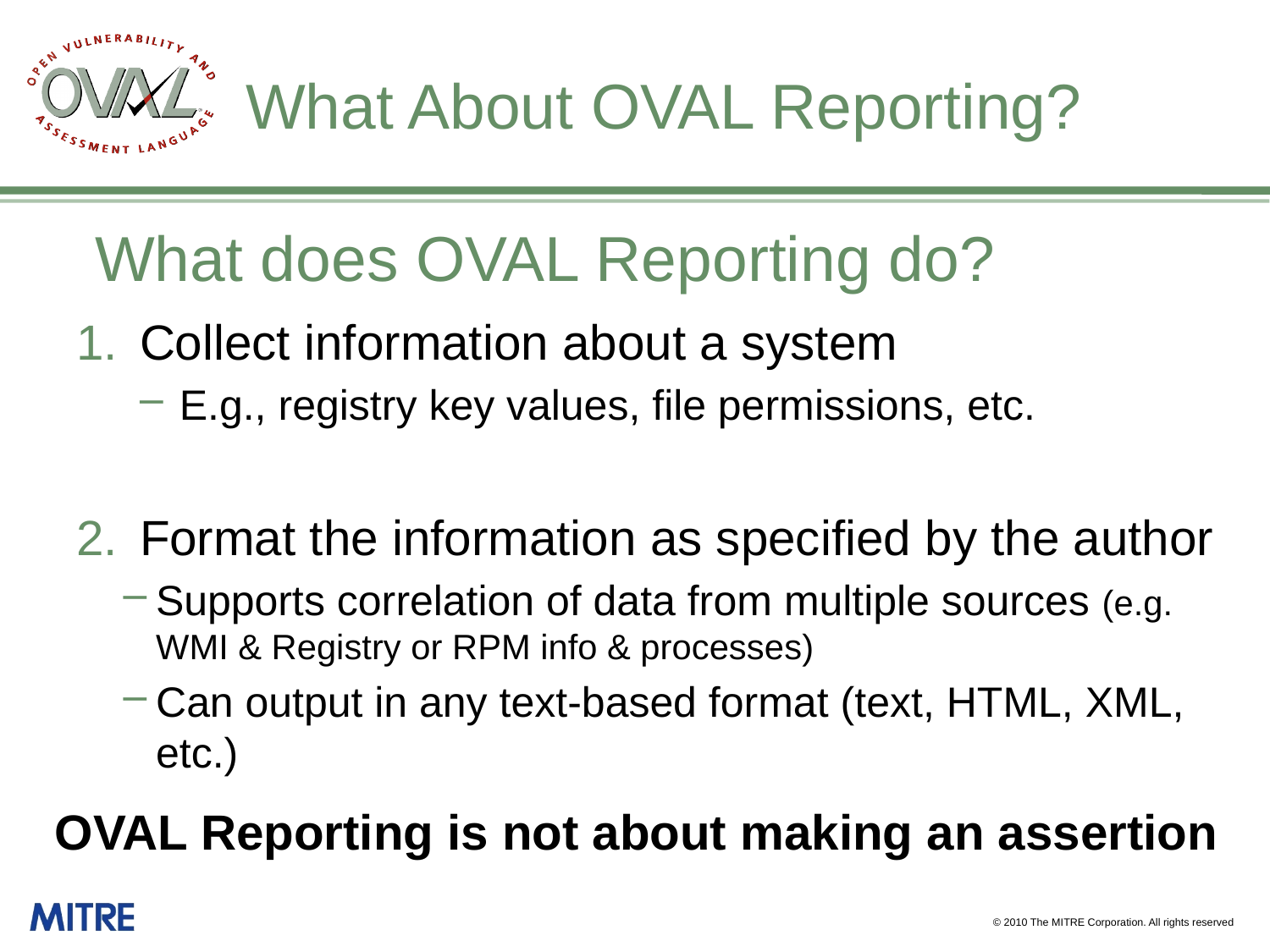

# What About OVAL Reporting?
What does OVAL Reporting do?
Collect information about a system
E.g., registry key values, file permissions, etc.

Format the information as specified by the author
Supports correlation of data from multiple sources (e.g. WMI & Registry or RPM info & processes)
Can output in any text-based format (text, HTML, XML, etc.)

OVAL Reporting is not about making an assertion